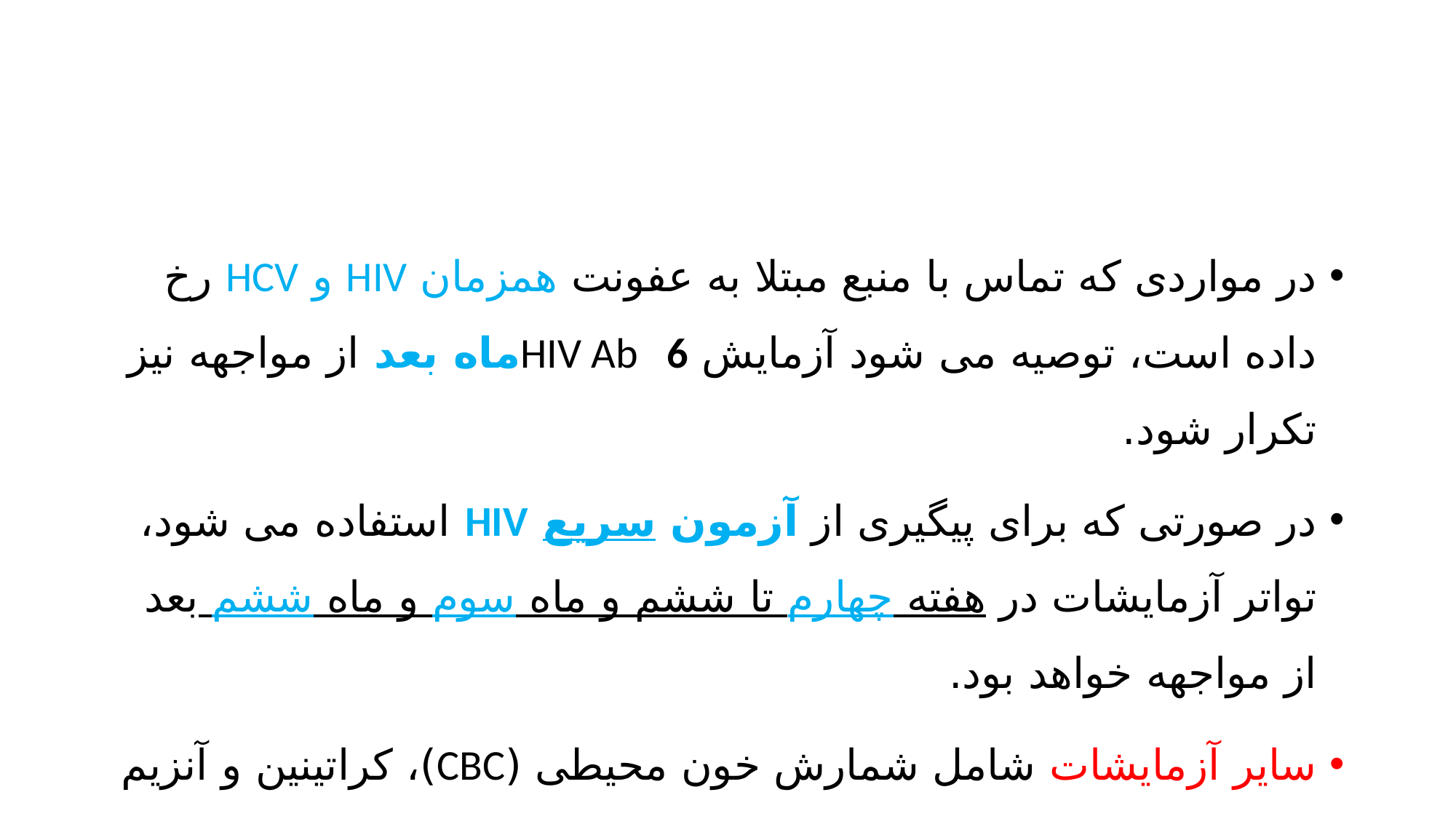

#
در مواردی که تماس با منبع مبتلا به عفونت همزمان HIV و HCV رخ داده است، توصیه می شود آزمایش HIV Ab   6ماه بعد از مواجهه نیز تکرار شود.
در صورتی که برای پیگیری از آزمون سریع HIV استفاده می شود، تواتر آزمایشات در هفته چهارم تا ششم و ماه سوم و ماه ششم بعد از مواجهه خواهد بود.
سایر آزمایشات شامل شمارش خون محیطی (CBC)، کراتینین و آنزیم های کبدی، در زمان شروع پروفیلاکسی و 2 هفته بعد انجام شوند.